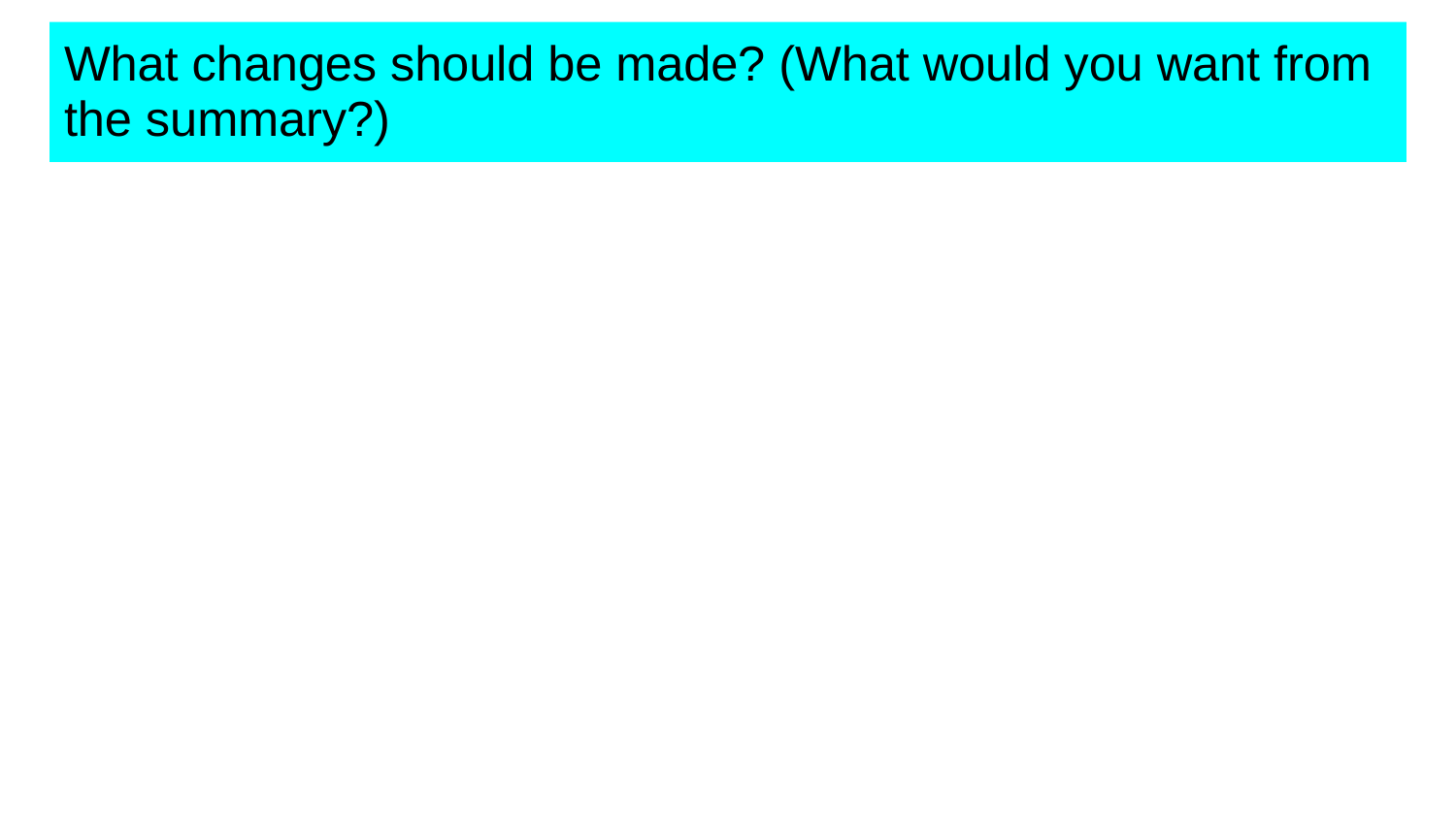

# What changes should be made? (What would you want from the summary?)